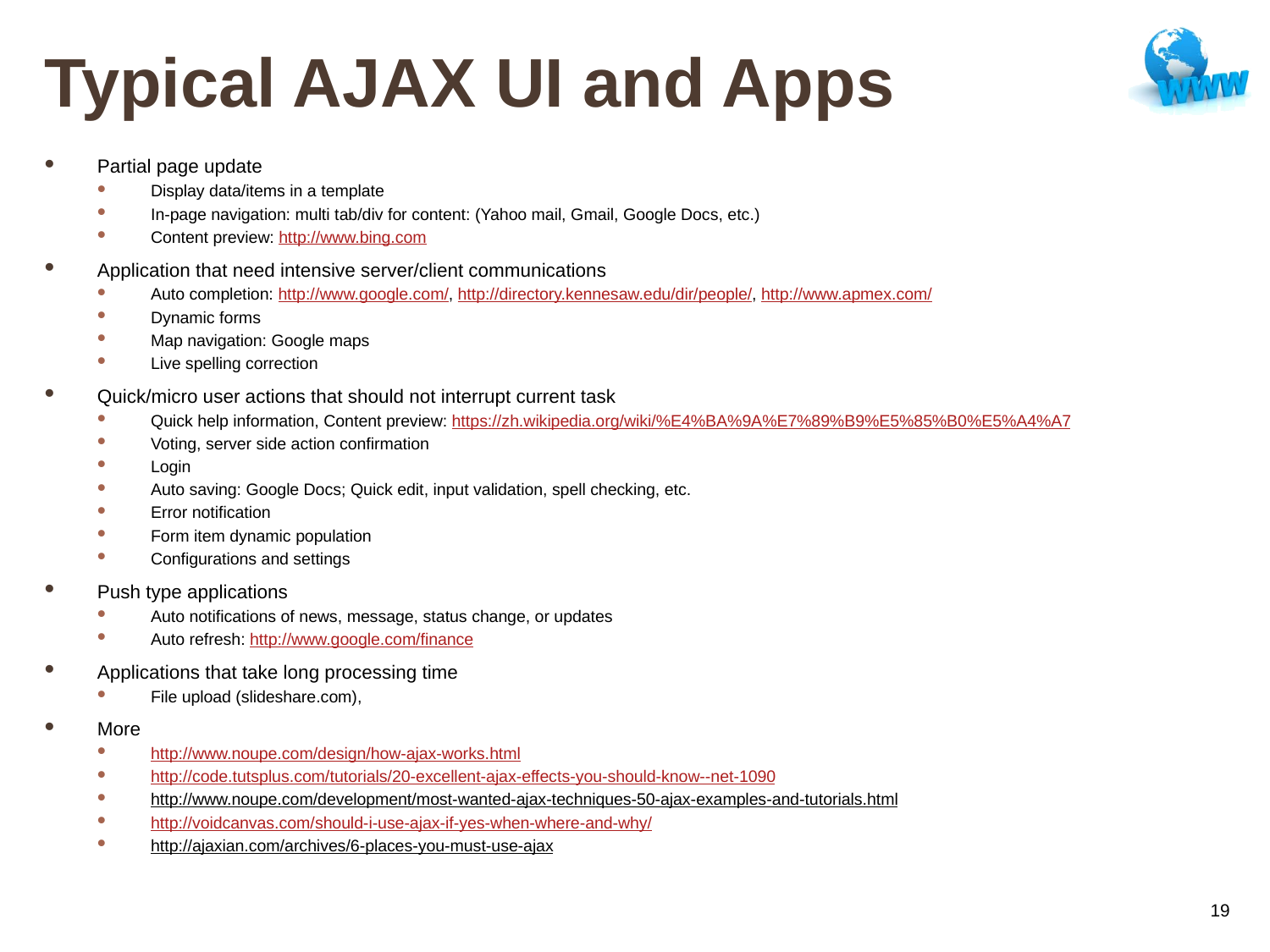

# Typical AJAX UI and Apps
Partial page update
Display data/items in a template
In-page navigation: multi tab/div for content: (Yahoo mail, Gmail, Google Docs, etc.)
Content preview: http://www.bing.com
Application that need intensive server/client communications
Auto completion: http://www.google.com/, http://directory.kennesaw.edu/dir/people/, http://www.apmex.com/
Dynamic forms
Map navigation: Google maps
Live spelling correction
Quick/micro user actions that should not interrupt current task
Quick help information, Content preview: https://zh.wikipedia.org/wiki/%E4%BA%9A%E7%89%B9%E5%85%B0%E5%A4%A7
Voting, server side action confirmation
Login
Auto saving: Google Docs; Quick edit, input validation, spell checking, etc.
Error notification
Form item dynamic population
Configurations and settings
Push type applications
Auto notifications of news, message, status change, or updates
Auto refresh: http://www.google.com/finance
Applications that take long processing time
File upload (slideshare.com),
More
http://www.noupe.com/design/how-ajax-works.html
http://code.tutsplus.com/tutorials/20-excellent-ajax-effects-you-should-know--net-1090
http://www.noupe.com/development/most-wanted-ajax-techniques-50-ajax-examples-and-tutorials.html
http://voidcanvas.com/should-i-use-ajax-if-yes-when-where-and-why/
http://ajaxian.com/archives/6-places-you-must-use-ajax
19